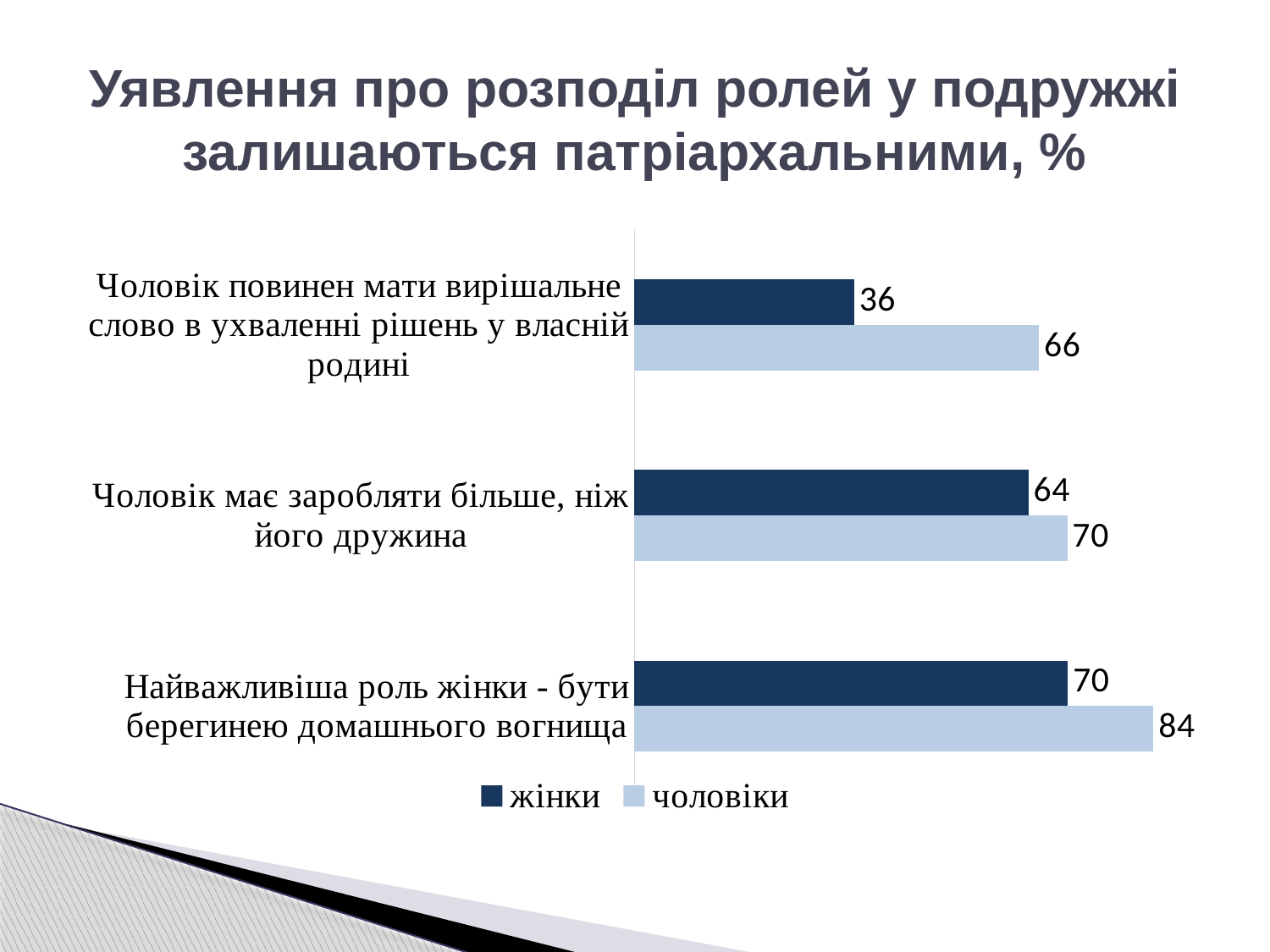

# Уявлення про розподіл ролей у подружжі залишаються патріархальними, %

### Chart

| Category | чоловіки | жінки |
|---|---|---|
| Найважливіша роль жінки - бути берегинею домашнього вогнища | 84.3 | 70.4 |
| Чоловік має заробляти більше, ніж його дружина | 70.3 | 64.0 |
| Чоловік повинен мати вирішальне слово в ухваленні рішень у власній родині | 65.7 | 35.7 |